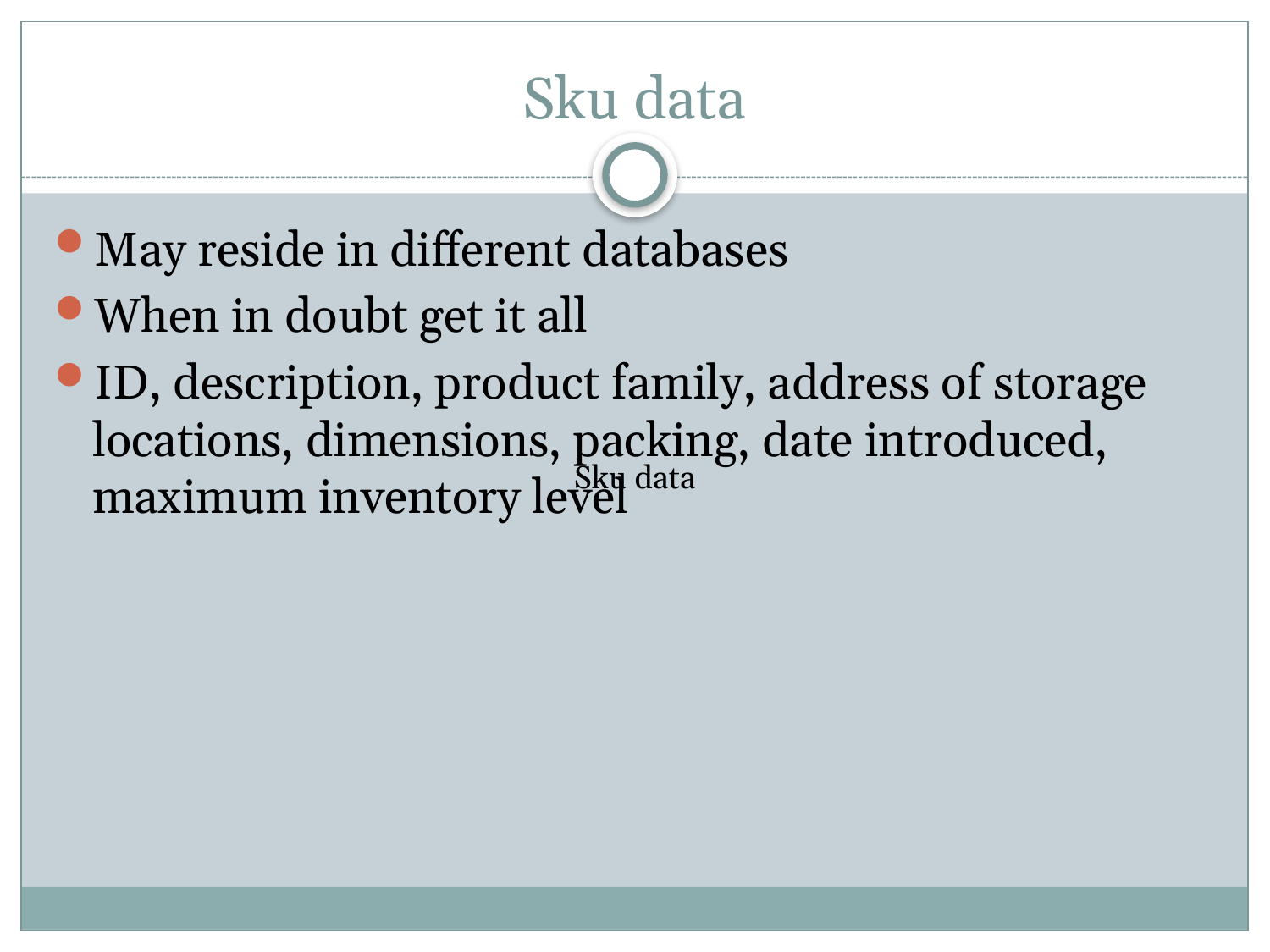

# Sku data
May reside in different databases
When in doubt get it all
ID, description, product family, address of storage locations, dimensions, packing, date introduced, maximum inventory level

Sku data